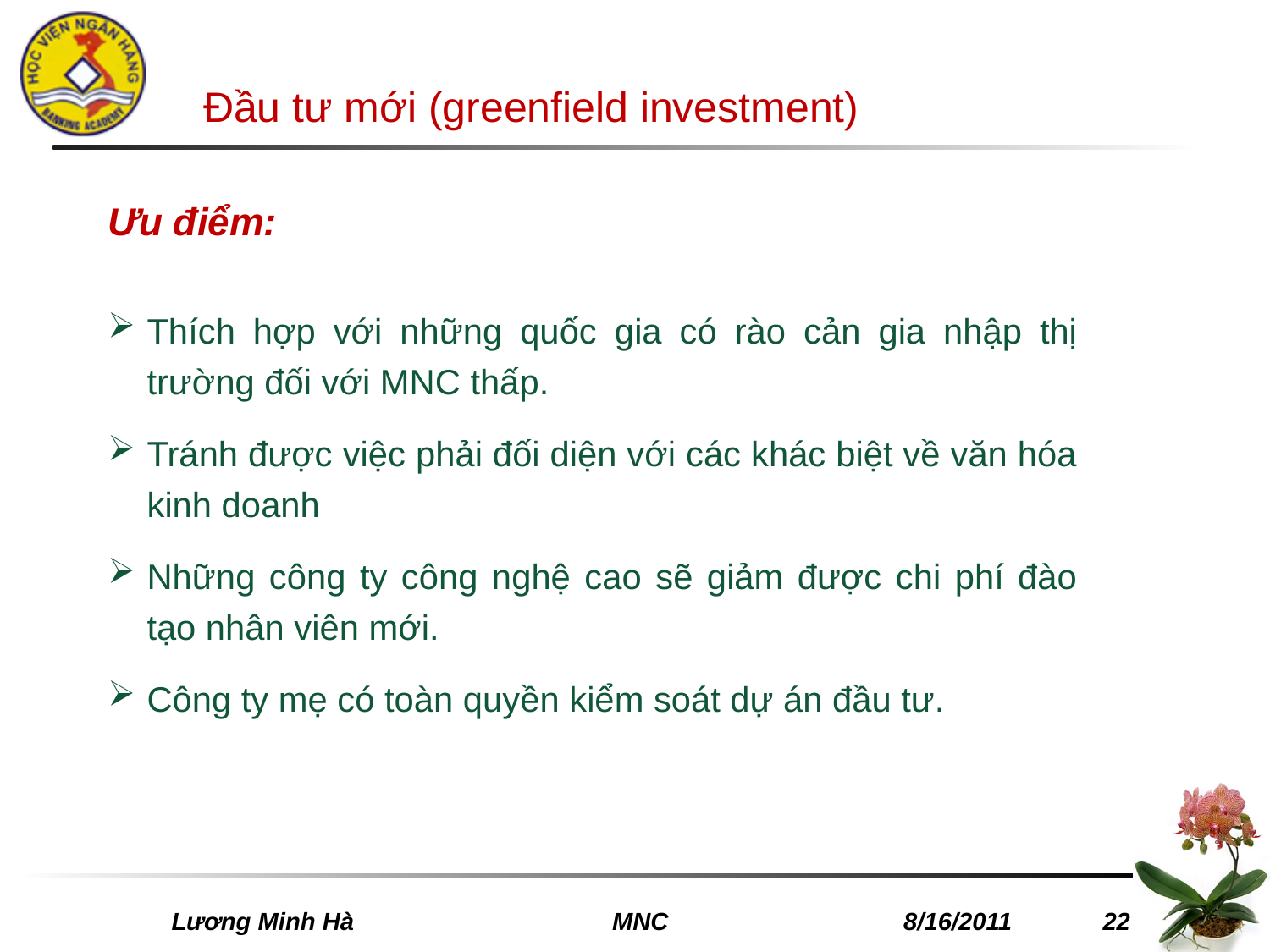

# Đầu tư mới (greenfield investment)
Ưu điểm:

Thích hợp với những quốc gia có rào cản gia nhập thị trường đối với MNC thấp.
Tránh được việc phải đối diện với các khác biệt về văn hóa kinh doanh
Những công ty công nghệ cao sẽ giảm được chi phí đào tạo nhân viên mới.
Công ty mẹ có toàn quyền kiểm soát dự án đầu tư.
 Lương Minh Hà